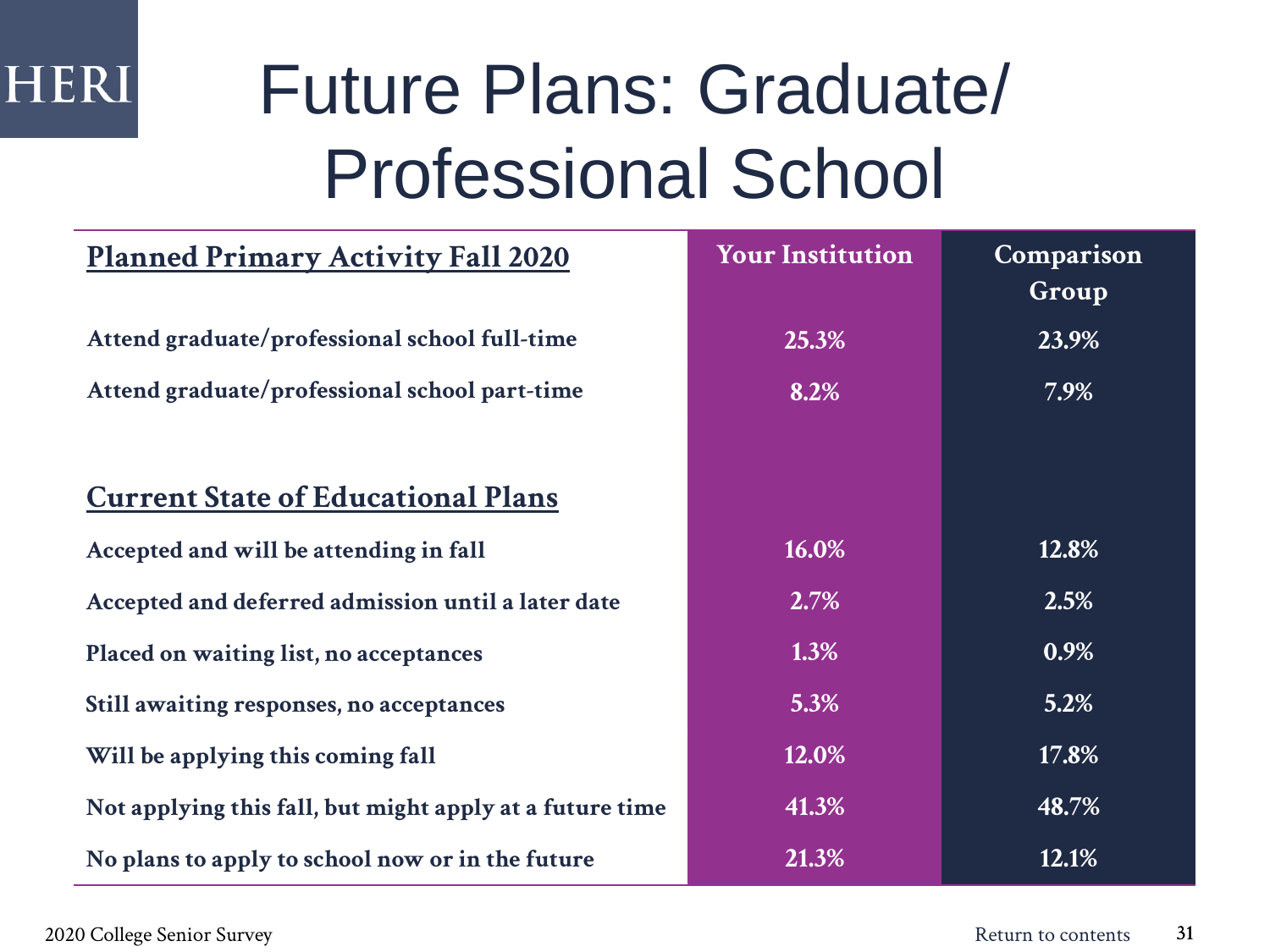

Future Plans: Graduate/
Professional School
| Planned Primary Activity Fall 2020 | Your Institution | Comparison Group |
| --- | --- | --- |
| Attend graduate/professional school full-time | 25.3% | 23.9% |
| Attend graduate/professional school part-time | 8.2% | 7.9% |
|  |  |  |
| Current State of Educational Plans |  |  |
| Accepted and will be attending in fall | 16.0% | 12.8% |
| Accepted and deferred admission until a later date | 2.7% | 2.5% |
| Placed on waiting list, no acceptances | 1.3% | 0.9% |
| Still awaiting responses, no acceptances | 5.3% | 5.2% |
| Will be applying this coming fall | 12.0% | 17.8% |
| Not applying this fall, but might apply at a future time | 41.3% | 48.7% |
| No plans to apply to school now or in the future | 21.3% | 12.1% |
2020 College Senior Survey
31
31